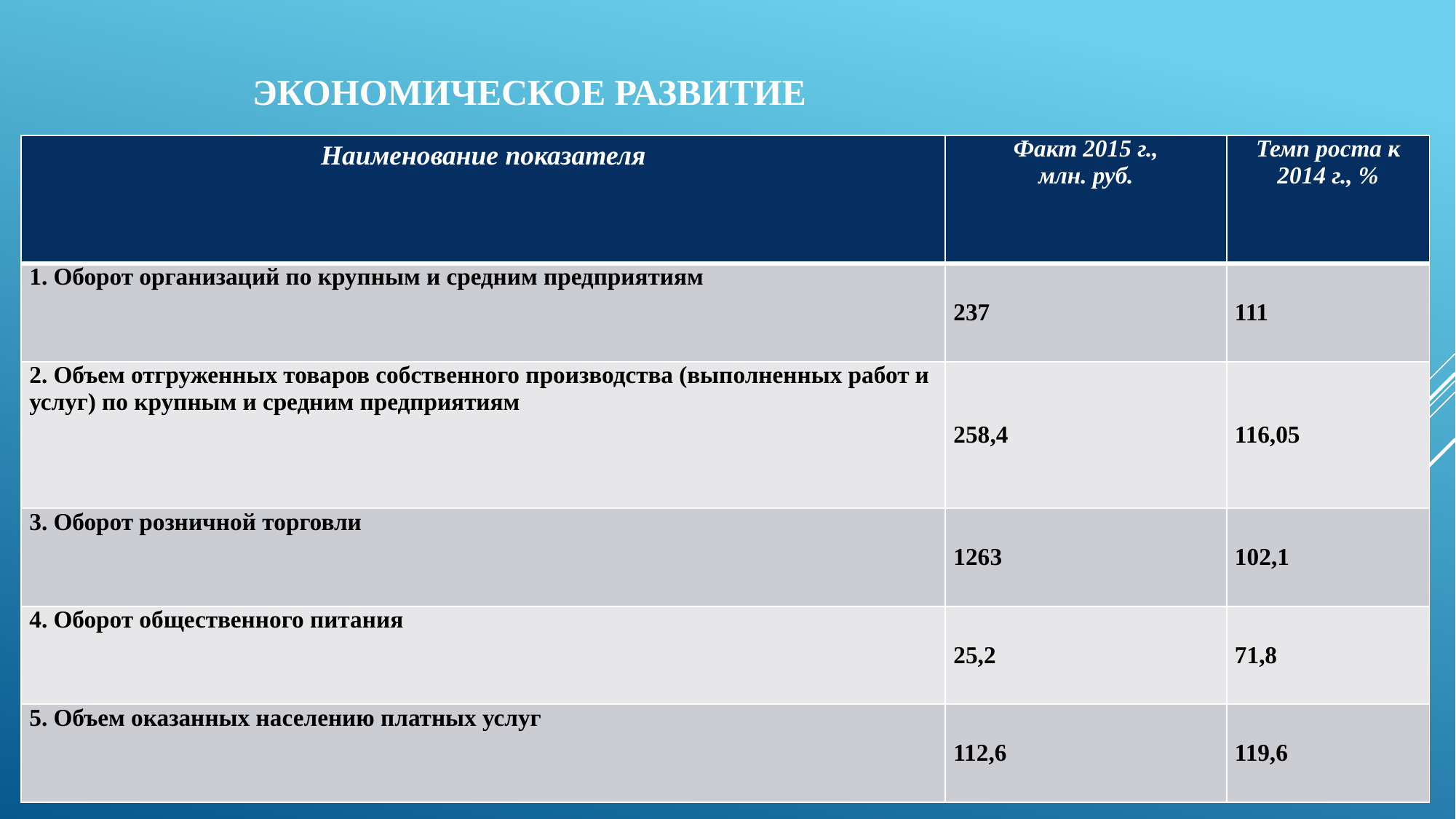

# Экономическое развитие
| Наименование показателя | Факт 2015 г., млн. руб. | Темп роста к 2014 г., % |
| --- | --- | --- |
| 1. Оборот организаций по крупным и средним предприятиям | 237 | 111 |
| 2. Объем отгруженных товаров собственного производства (выполненных работ и услуг) по крупным и средним предприятиям | 258,4 | 116,05 |
| 3. Оборот розничной торговли | 1263 | 102,1 |
| 4. Оборот общественного питания | 25,2 | 71,8 |
| 5. Объем оказанных населению платных услуг | 112,6 | 119,6 |